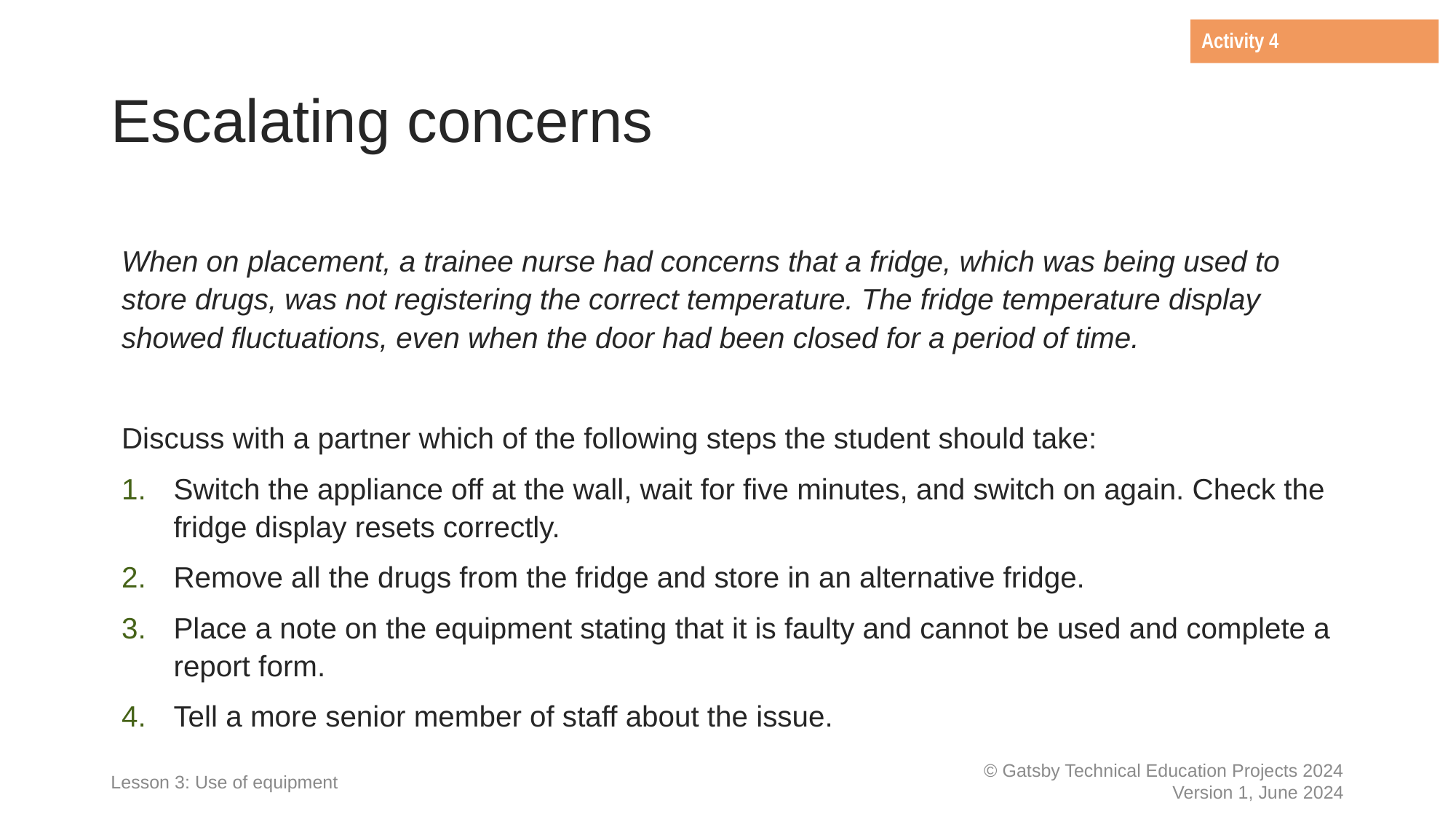

Activity 4
# Escalating concerns
When on placement, a trainee nurse had concerns that a fridge, which was being used to store drugs, was not registering the correct temperature. The fridge temperature display showed fluctuations, even when the door had been closed for a period of time.

Discuss with a partner which of the following steps the student should take:
Switch the appliance off at the wall, wait for five minutes, and switch on again. Check the fridge display resets correctly.
Remove all the drugs from the fridge and store in an alternative fridge.
Place a note on the equipment stating that it is faulty and cannot be used and complete a report form.
Tell a more senior member of staff about the issue.

Lesson 3: Use of equipment